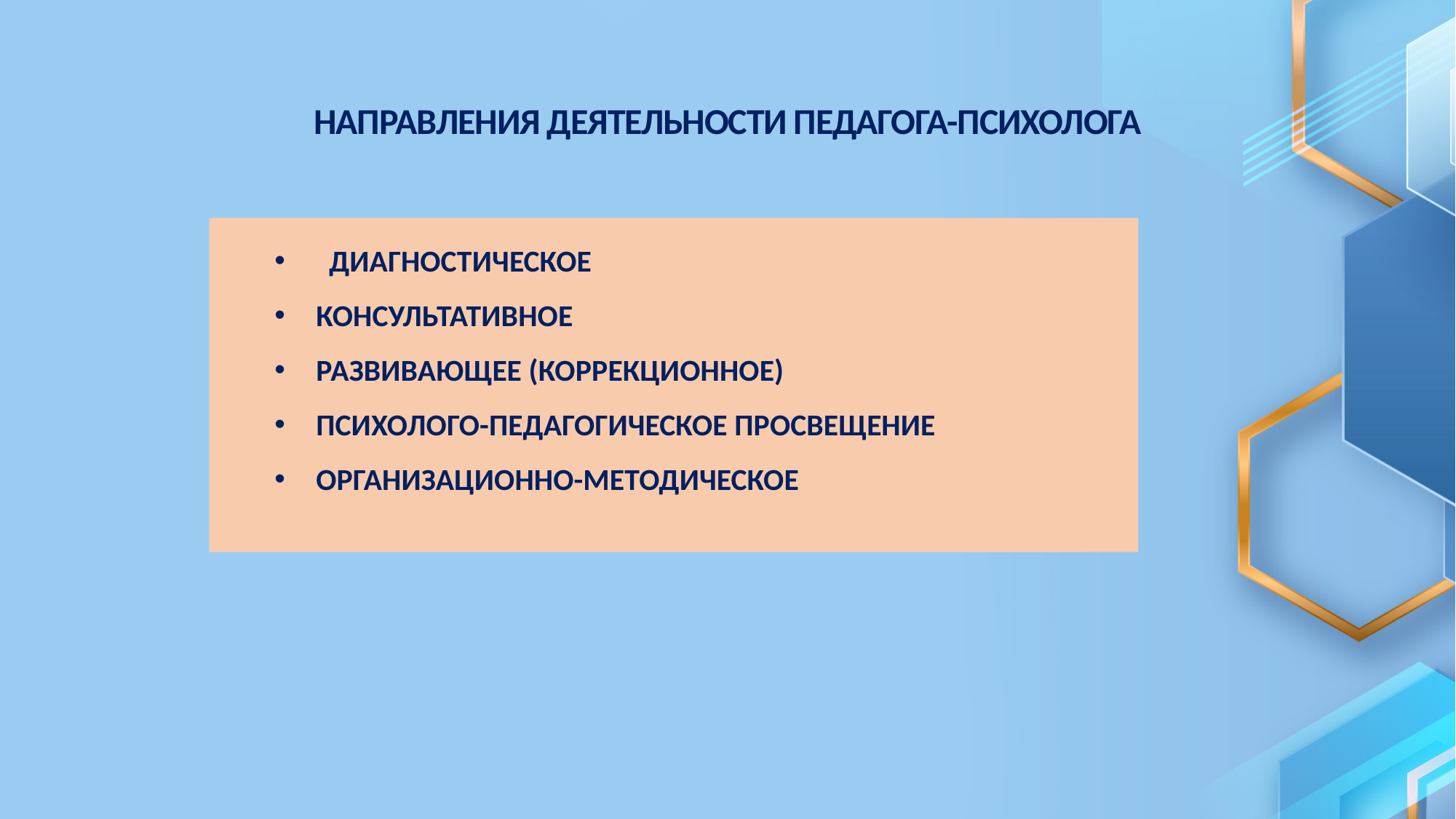

# НАПРАВЛЕНИЯ ДЕЯТЕЛЬНОСТИ ПЕДАГОГА-ПСИХОЛОГА
ДИАГНОСТИЧЕСКОЕ
КОНСУЛЬТАТИВНОЕ
РАЗВИВАЮЩЕЕ (КОРРЕКЦИОННОЕ)
ПСИХОЛОГО-ПЕДАГОГИЧЕСКОЕ ПРОСВЕЩЕНИЕ
ОРГАНИЗАЦИОННО-МЕТОДИЧЕСКОЕ